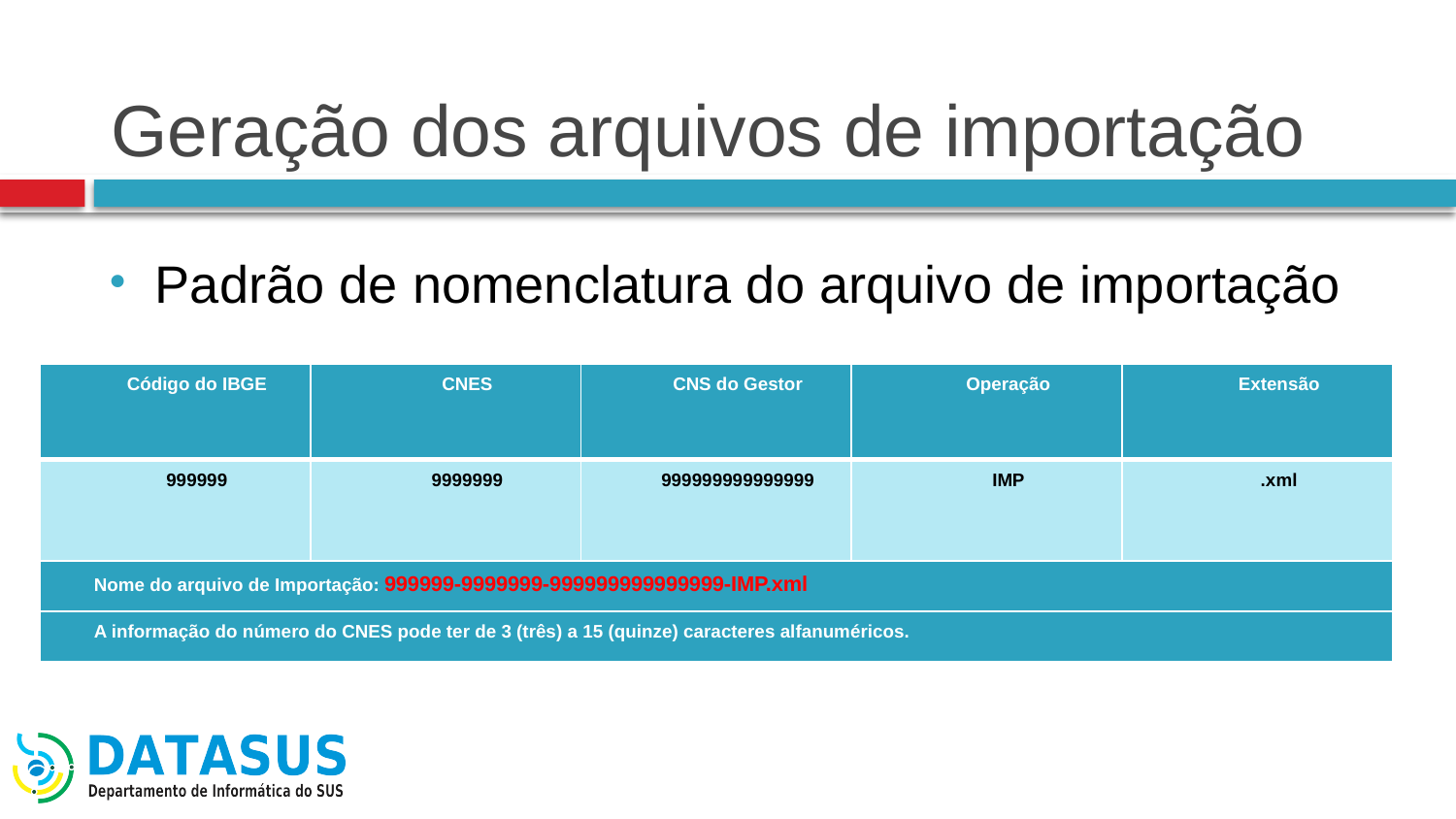

# Geração dos arquivos de importação
Padrão de nomenclatura do arquivo de importação
| Código do IBGE | CNES | CNS do Gestor | Operação | Extensão |
| --- | --- | --- | --- | --- |
| 999999 | 9999999 | 999999999999999 | IMP | .xml |
| Nome do arquivo de Importação: 999999-9999999-999999999999999-IMP.xml |  |  |  |  |
| A informação do número do CNES pode ter de 3 (três) a 15 (quinze) caracteres alfanuméricos. |  |  |  |  |